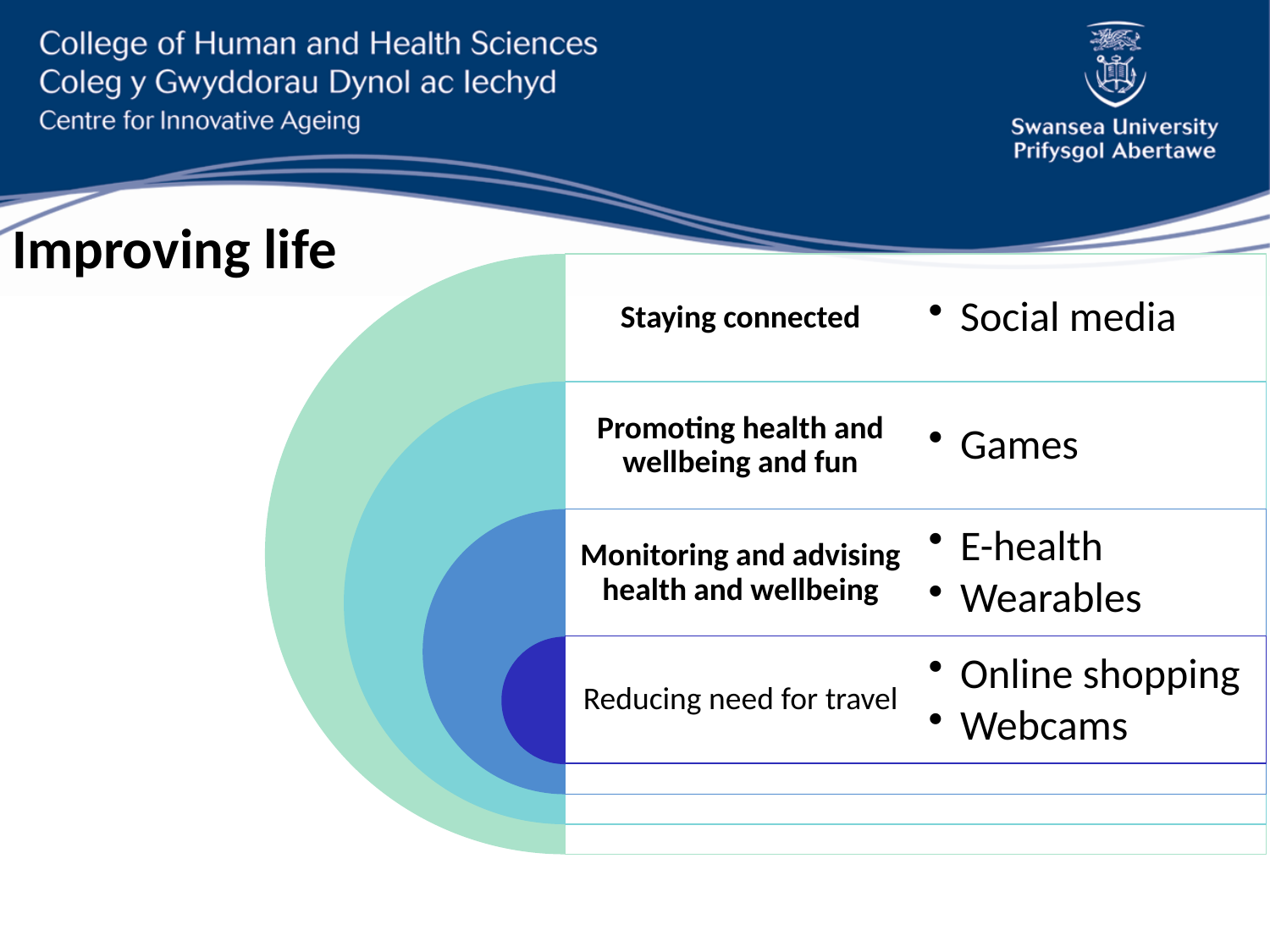

Staying connected
Promoting health and wellbeing and fun
Monitoring and advising health and wellbeing
Reducing need for travel
Social media
Games
E-health
Wearables
Online shopping
Webcams
Improving life